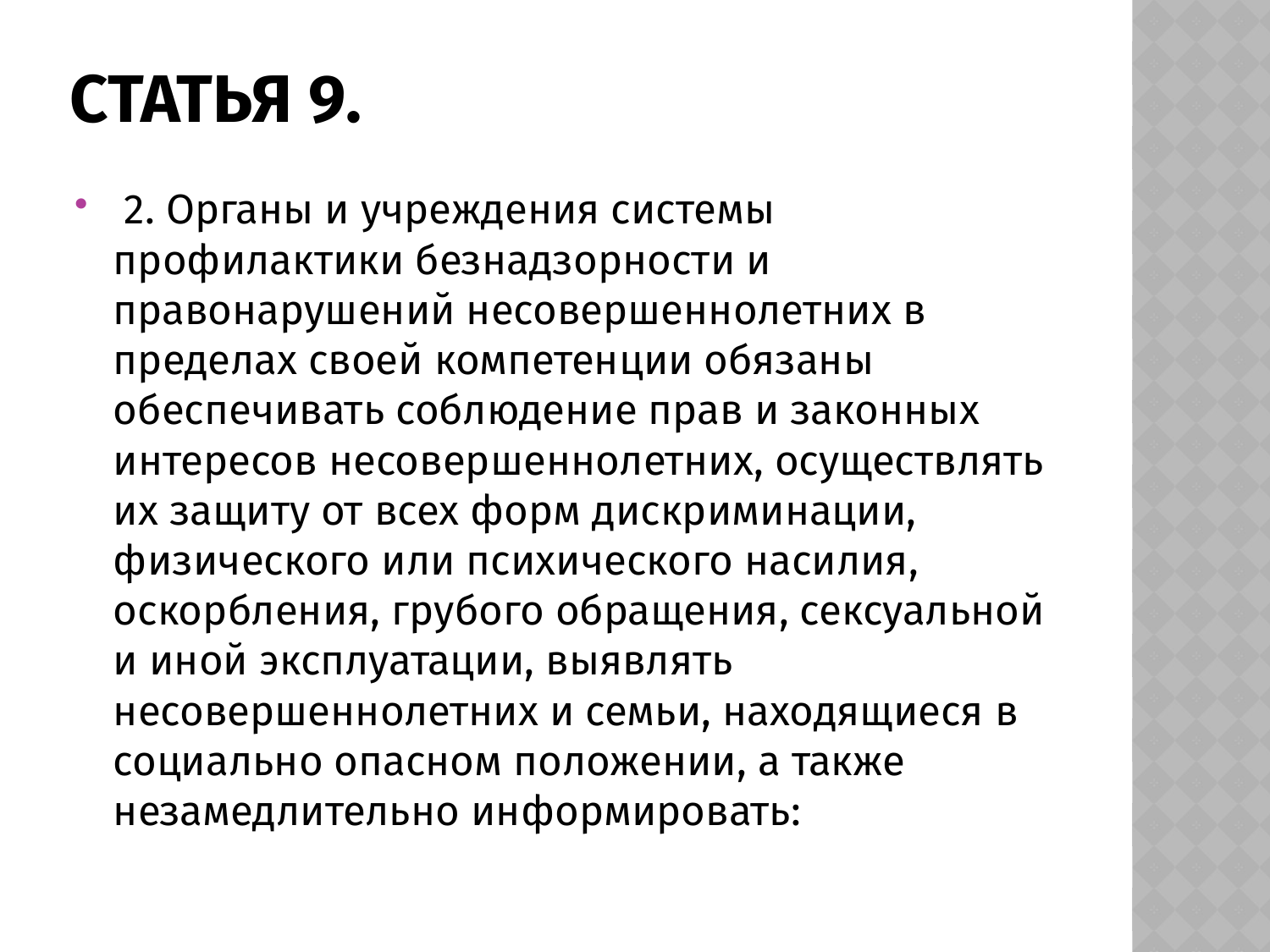

# Статья 9.
 2. Органы и учреждения системы профилактики безнадзорности и правонарушений несовершеннолетних в пределах своей компетенции обязаны обеспечивать соблюдение прав и законных интересов несовершеннолетних, осуществлять их защиту от всех форм дискриминации, физического или психического насилия, оскорбления, грубого обращения, сексуальной и иной эксплуатации, выявлять несовершеннолетних и семьи, находящиеся в социально опасном положении, а также незамедлительно информировать: